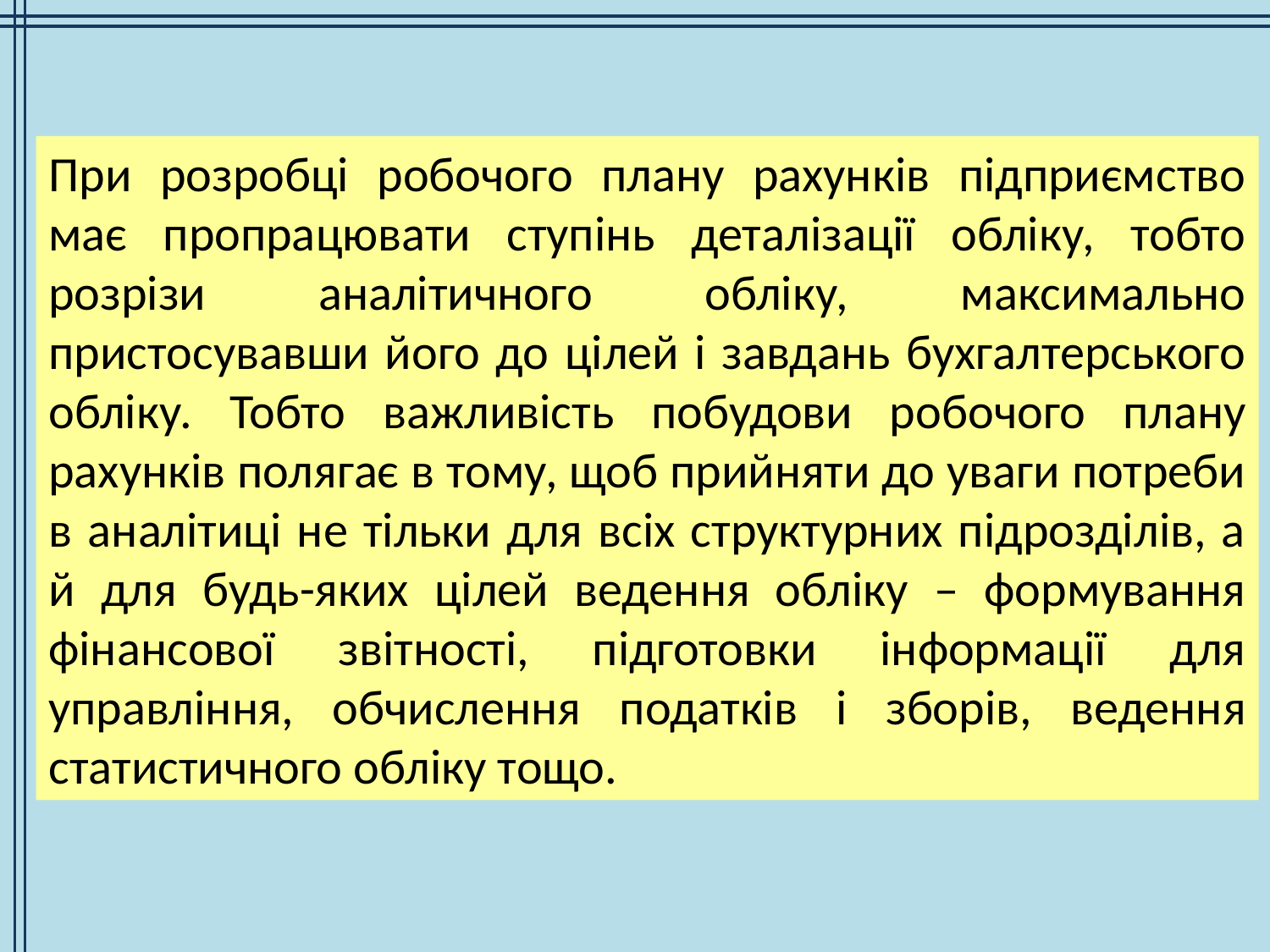

При розробці робочого плану рахунків підприємство має пропрацювати ступінь деталізації обліку, тобто розрізи аналітичного обліку, максимально пристосувавши його до цілей і завдань бухгалтерського обліку. Тобто важливість побудови робочого плану рахунків полягає в тому, щоб прийняти до уваги потреби в аналітиці не тільки для всіх структурних підрозділів, а й для будь-яких цілей ведення обліку – формування фінансової звітності, підготовки інформації для управління, обчислення податків і зборів, ведення статистичного обліку тощо.